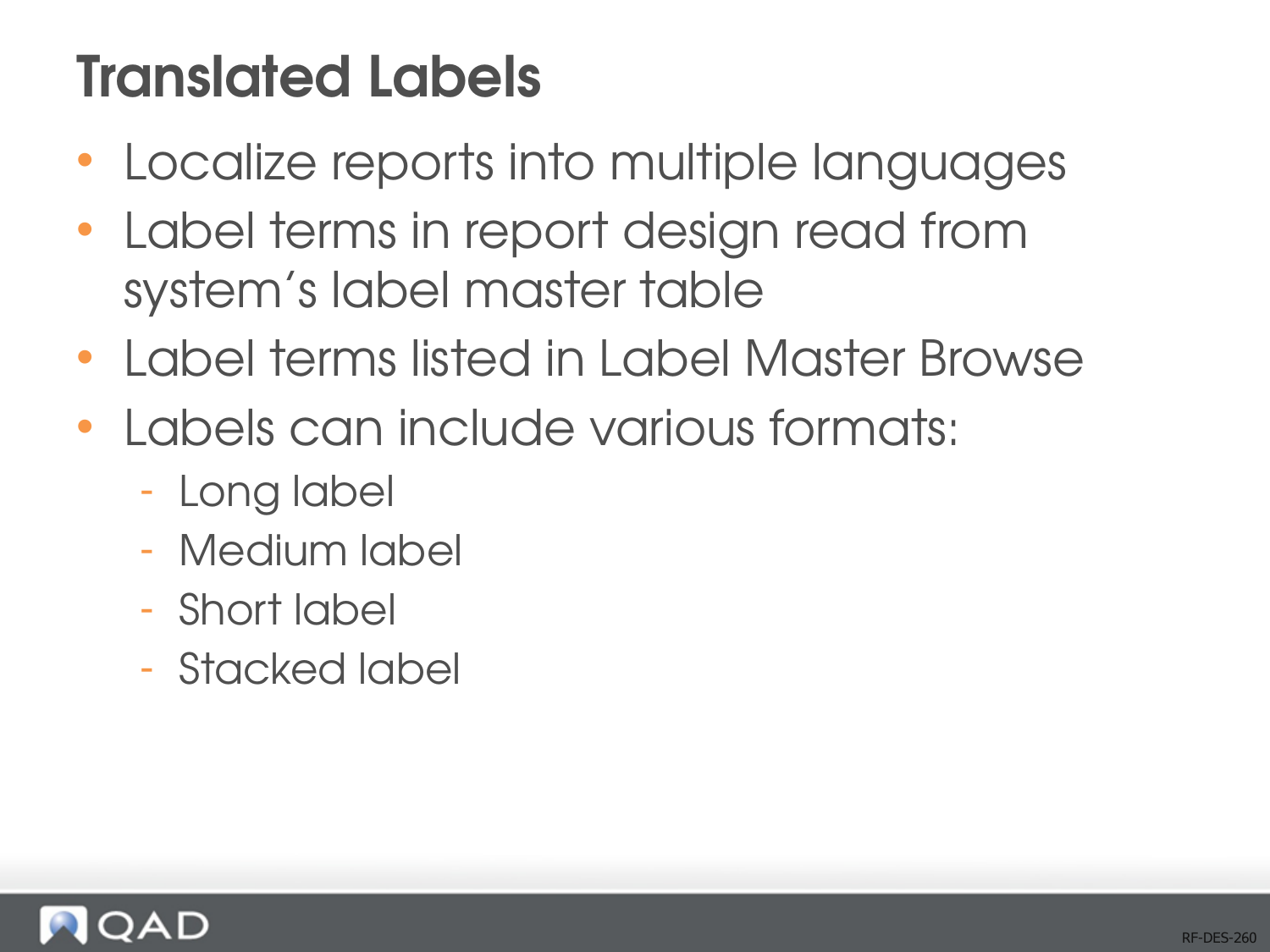

# Translated Labels
Localize reports into multiple languages
Label terms in report design read from system’s label master table
Label terms listed in Label Master Browse
Labels can include various formats:
Long label
Medium label
Short label
Stacked label
RF-DES-260